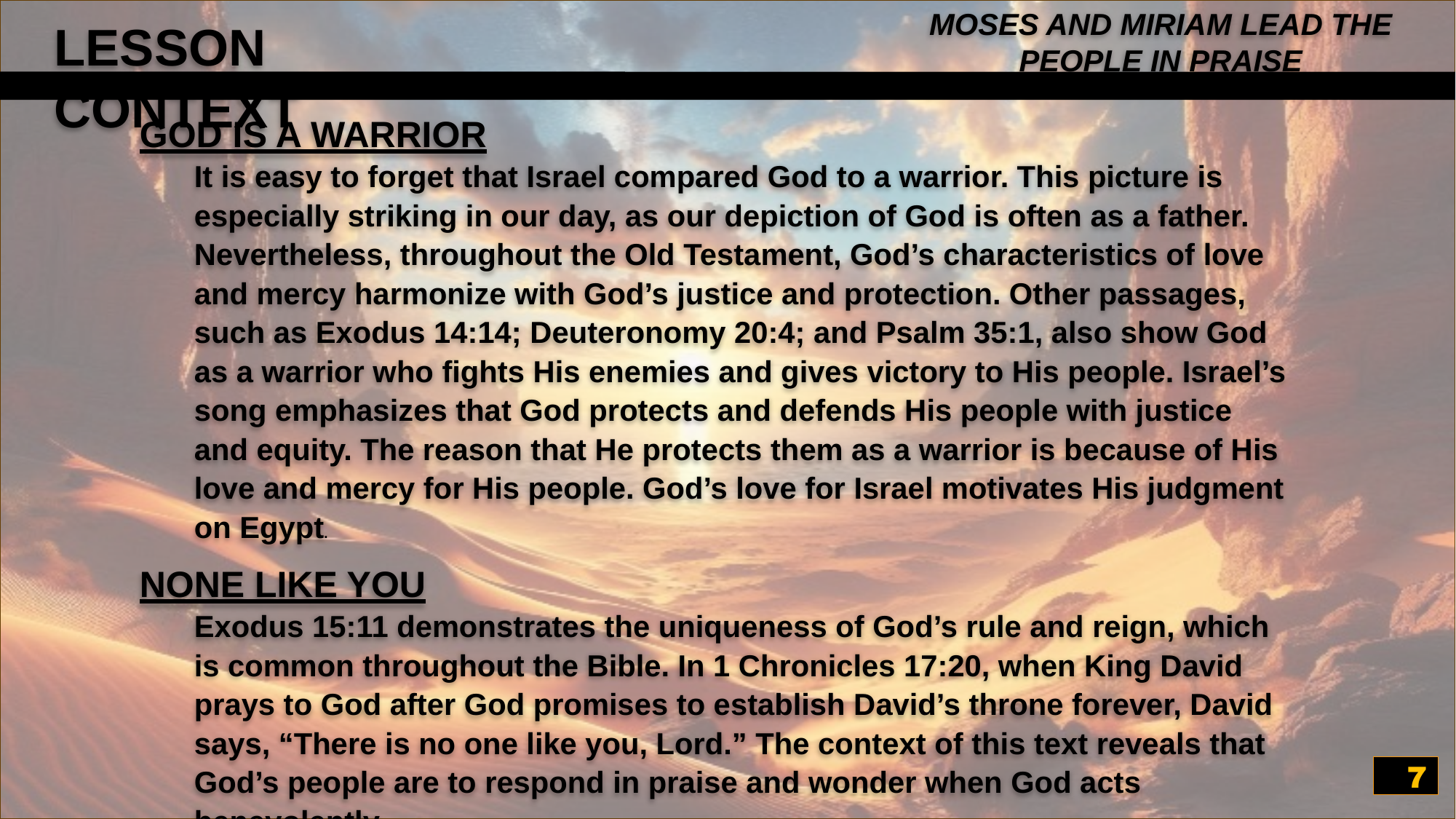

LESSON CONTEXT
Moses and Miriam Lead the People in Praise

God Is a Warrior
It is easy to forget that Israel compared God to a warrior. This picture is especially striking in our day, as our depiction of God is often as a father. Nevertheless, throughout the Old Testament, God’s characteristics of love and mercy harmonize with God’s justice and protection. Other passages, such as Exodus 14:14; Deuteronomy 20:4; and Psalm 35:1, also show God as a warrior who fights His enemies and gives victory to His people. Israel’s song emphasizes that God protects and defends His people with justice and equity. The reason that He protects them as a warrior is because of His love and mercy for His people. God’s love for Israel motivates His judgment on Egypt.

None Like You
Exodus 15:11 demonstrates the uniqueness of God’s rule and reign, which is common throughout the Bible. In 1 Chronicles 17:20, when King David prays to God after God promises to establish David’s throne forever, David says, “There is no one like you, Lord.” The context of this text reveals that God’s people are to respond in praise and wonder when God acts benevolently.
7